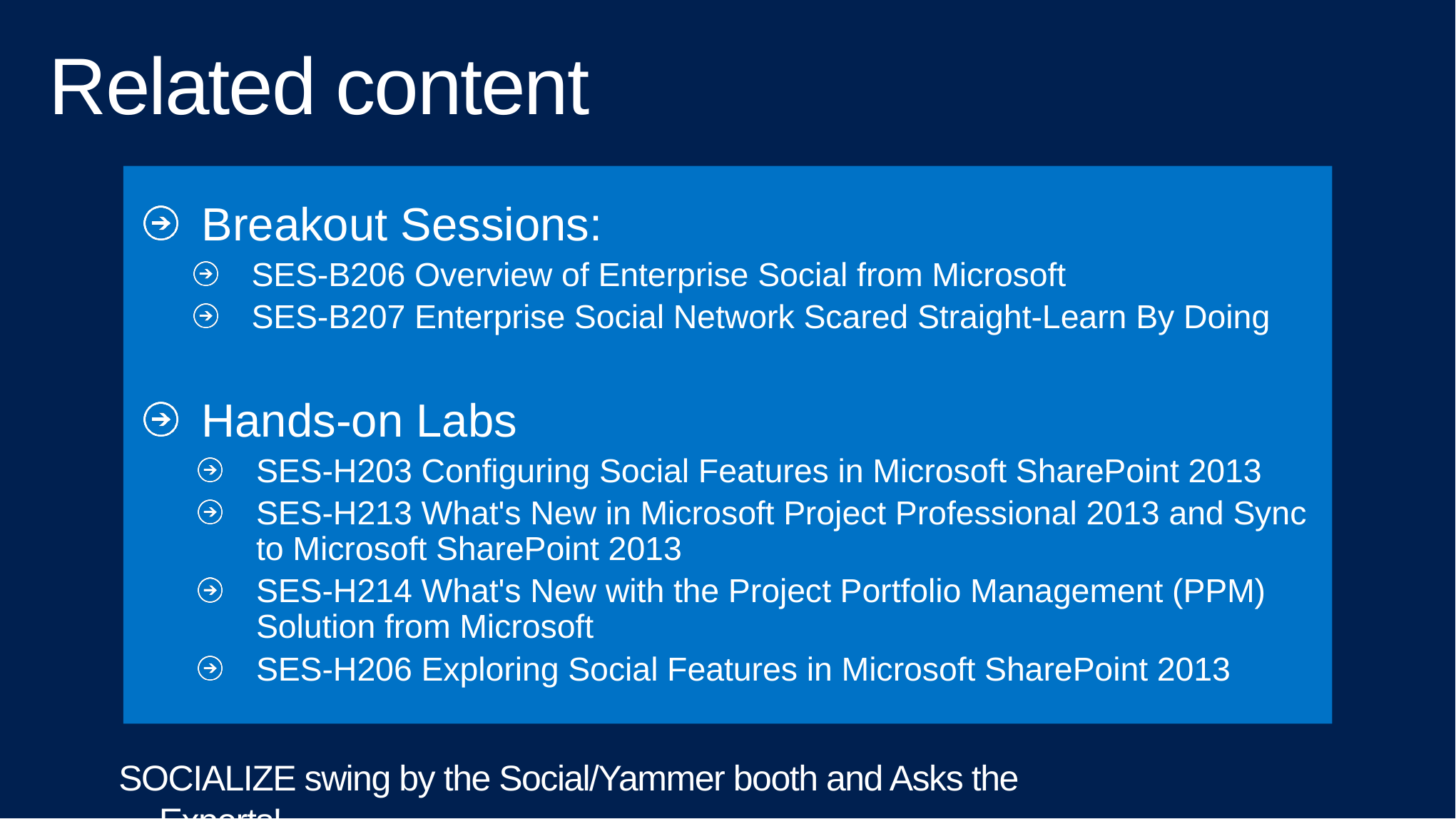

# Related content

Breakout Sessions:
SES-B206 Overview of Enterprise Social from Microsoft
SES-B207 Enterprise Social Network Scared Straight-Learn By Doing

Hands-on Labs
SES-H203 Configuring Social Features in Microsoft SharePoint 2013
SES-H213 What's New in Microsoft Project Professional 2013 and Sync to Microsoft SharePoint 2013
SES-H214 What's New with the Project Portfolio Management (PPM) Solution from Microsoft
SES-H206 Exploring Social Features in Microsoft SharePoint 2013

SOCIALIZE swing by the Social/Yammer booth and Asks the Experts!